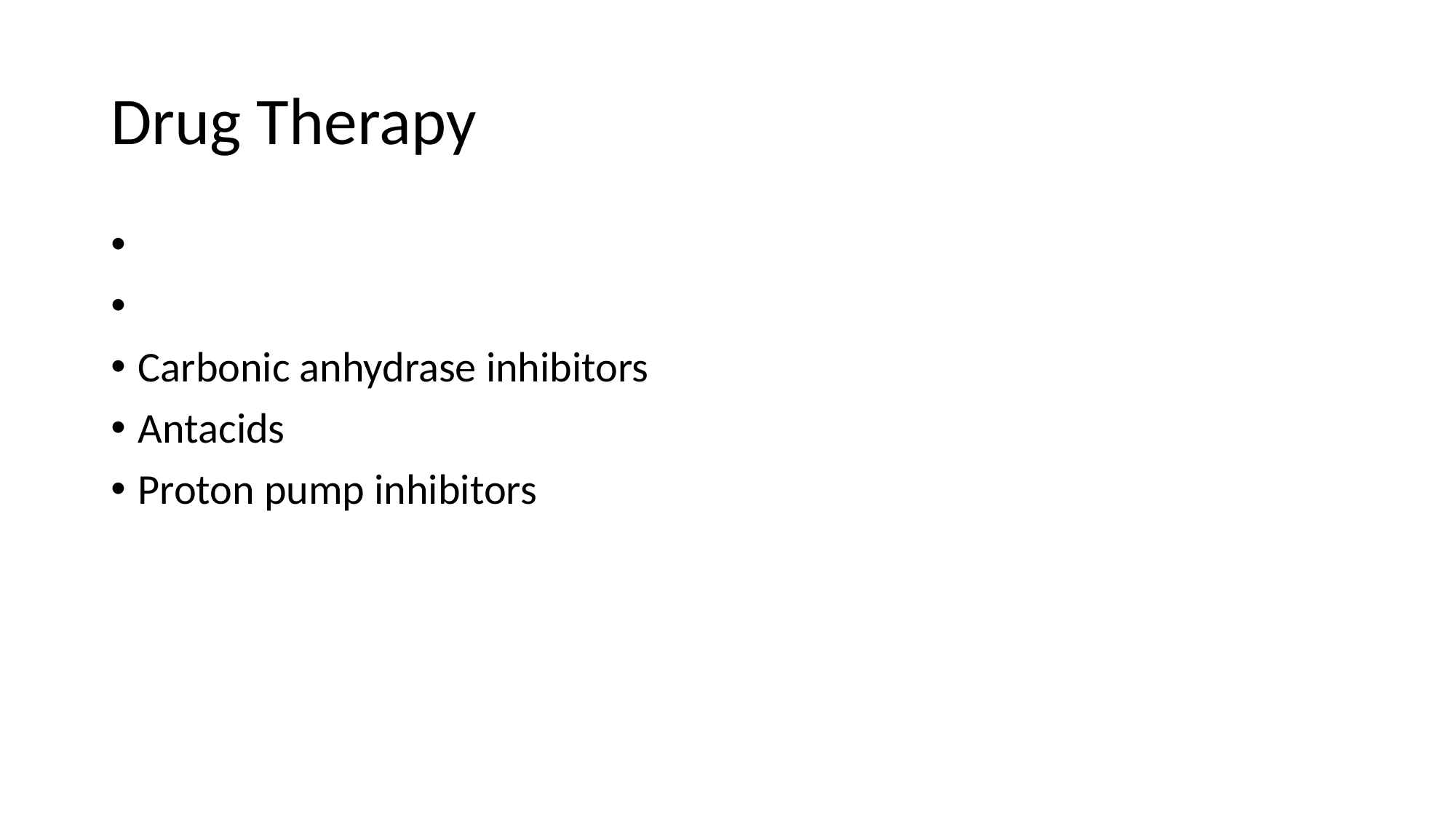

# Drug Therapy

Carbonic anhydrase inhibitors
Antacids
Proton pump inhibitors